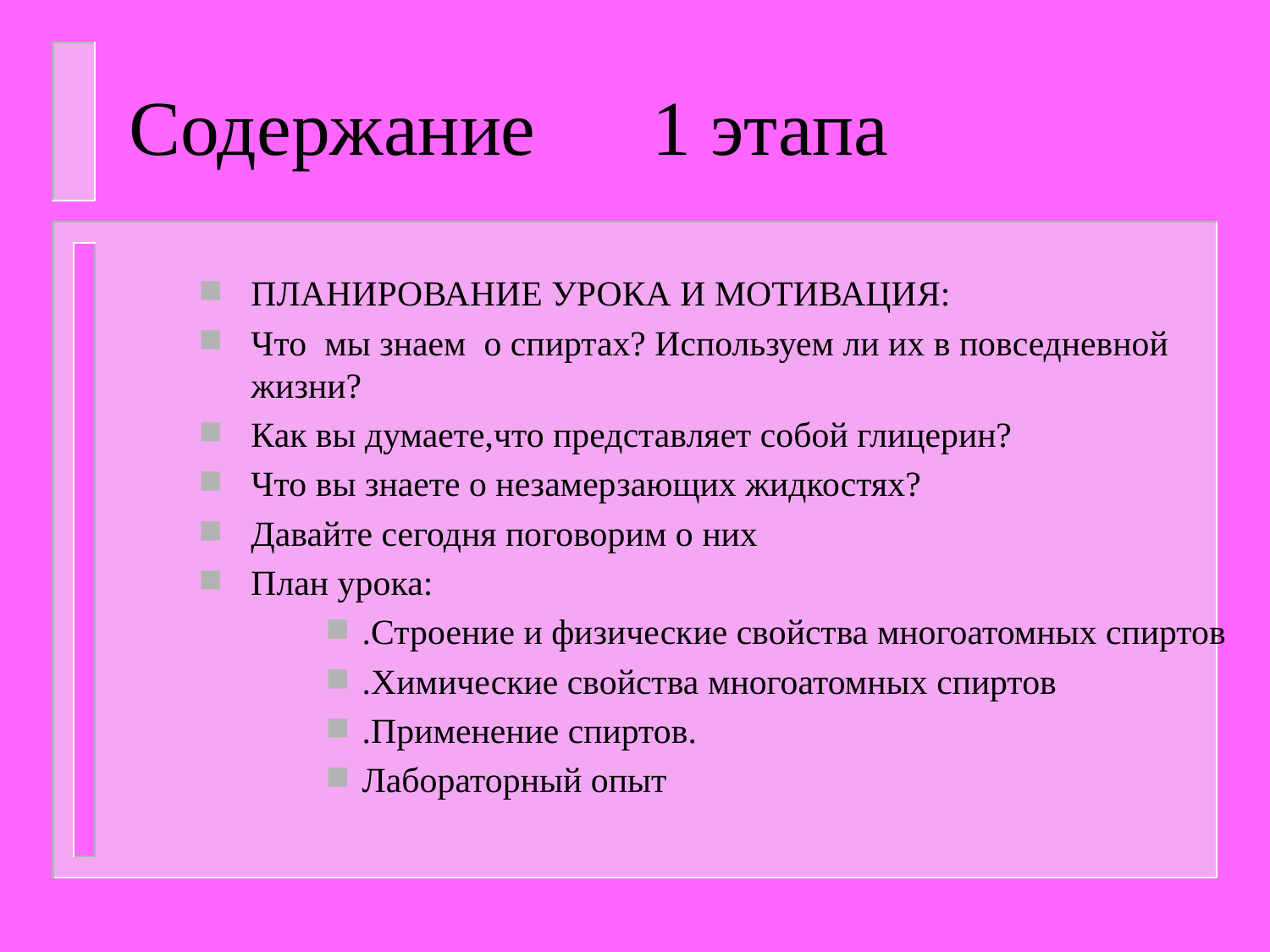

# Содержание      1 этапа
ПЛАНИРОВАНИЕ УРОКА И МОТИВАЦИЯ:
Что  мы знаем  о спиртах? Используем ли их в повседневной жизни?
Как вы думаете,что представляет собой глицерин?
Что вы знаете о незамерзающих жидкостях?
Давайте сегодня поговорим о них
План урока:
.Строение и физические свойства многоатомных спиртов
.Химические свойства многоатомных спиртов
.Применение спиртов.
Лабораторный опыт